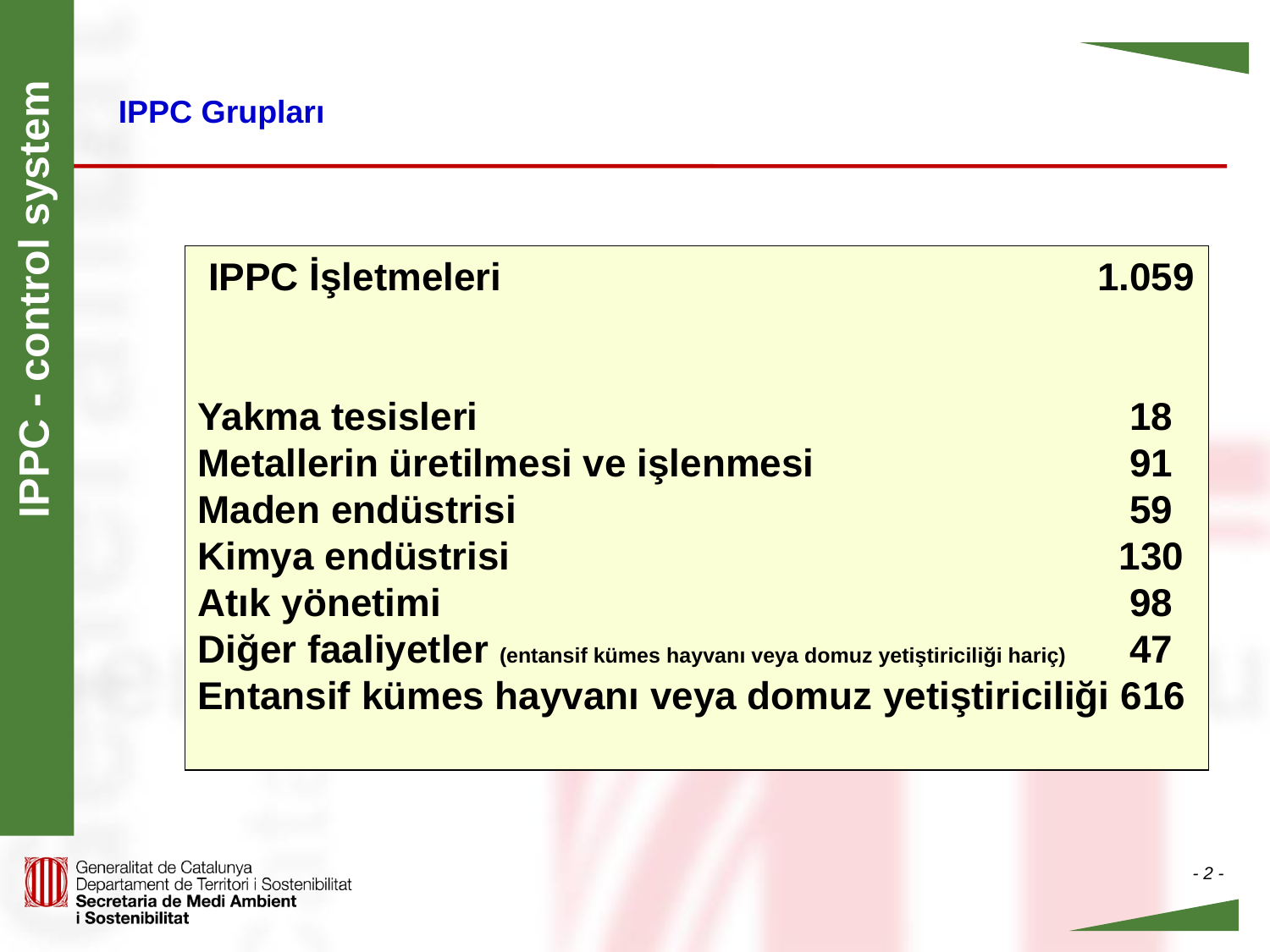

IPPC Grupları
 IPPC İşletmeleri					 1.059

Yakma tesisleri				 	    18
Metallerin üretilmesi ve işlenmesi  	  	    91
Maden endüstrisi				 	    59
Kimya endüstrisi					   130
Atık yönetimi					  	    98
Diğer faaliyetler (entansif kümes hayvanı veya domuz yetiştiriciliği hariç)	    47
Entansif kümes hayvanı veya domuz yetiştiriciliği 616